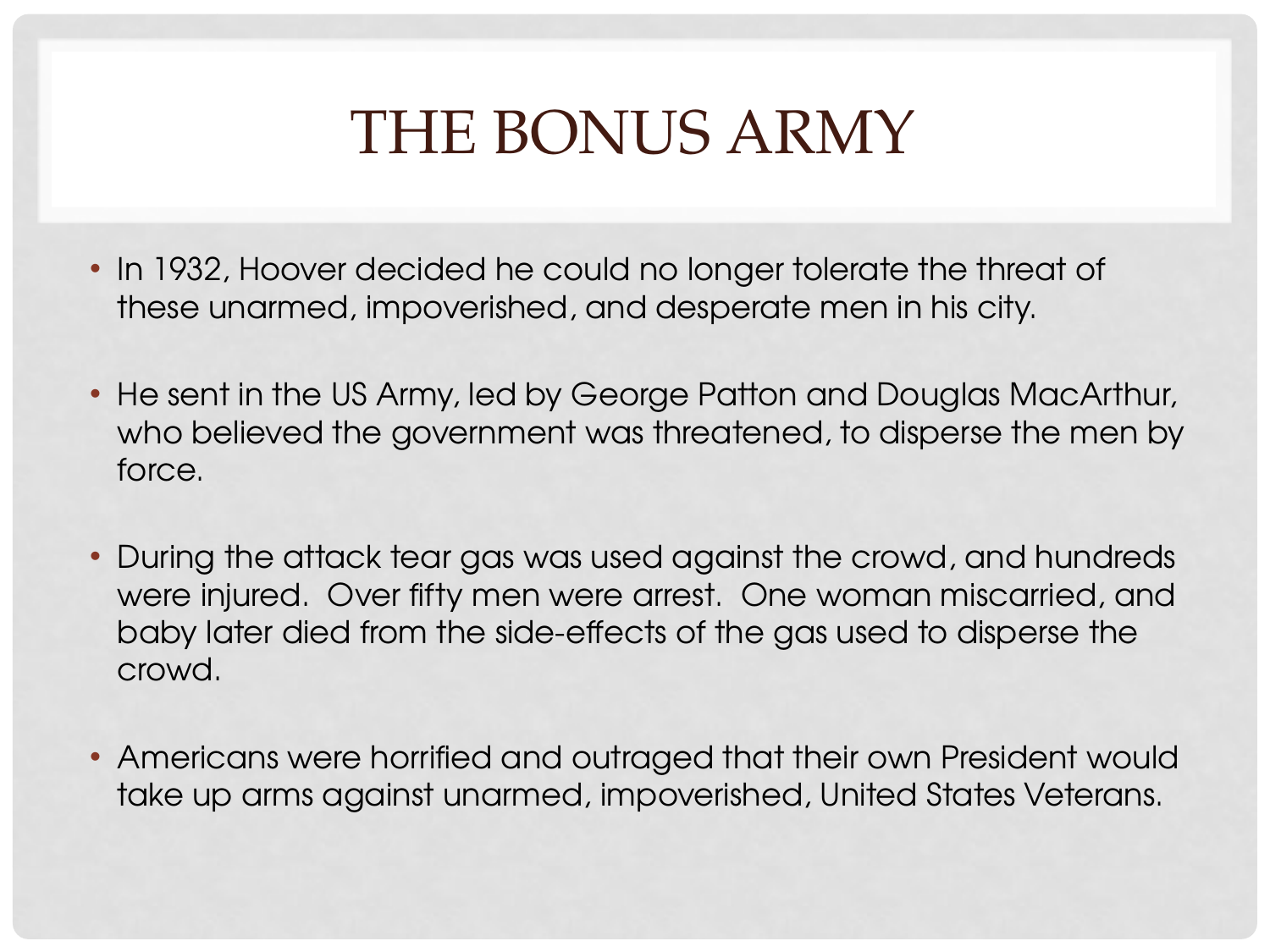

# The Bonus Army
In 1932, Hoover decided he could no longer tolerate the threat of these unarmed, impoverished, and desperate men in his city.

He sent in the US Army, led by George Patton and Douglas MacArthur, who believed the government was threatened, to disperse the men by force.

During the attack tear gas was used against the crowd, and hundreds were injured.  Over fifty men were arrest.  One woman miscarried, and baby later died from the side-effects of the gas used to disperse the crowd.

Americans were horrified and outraged that their own President would take up arms against unarmed, impoverished, United States Veterans.